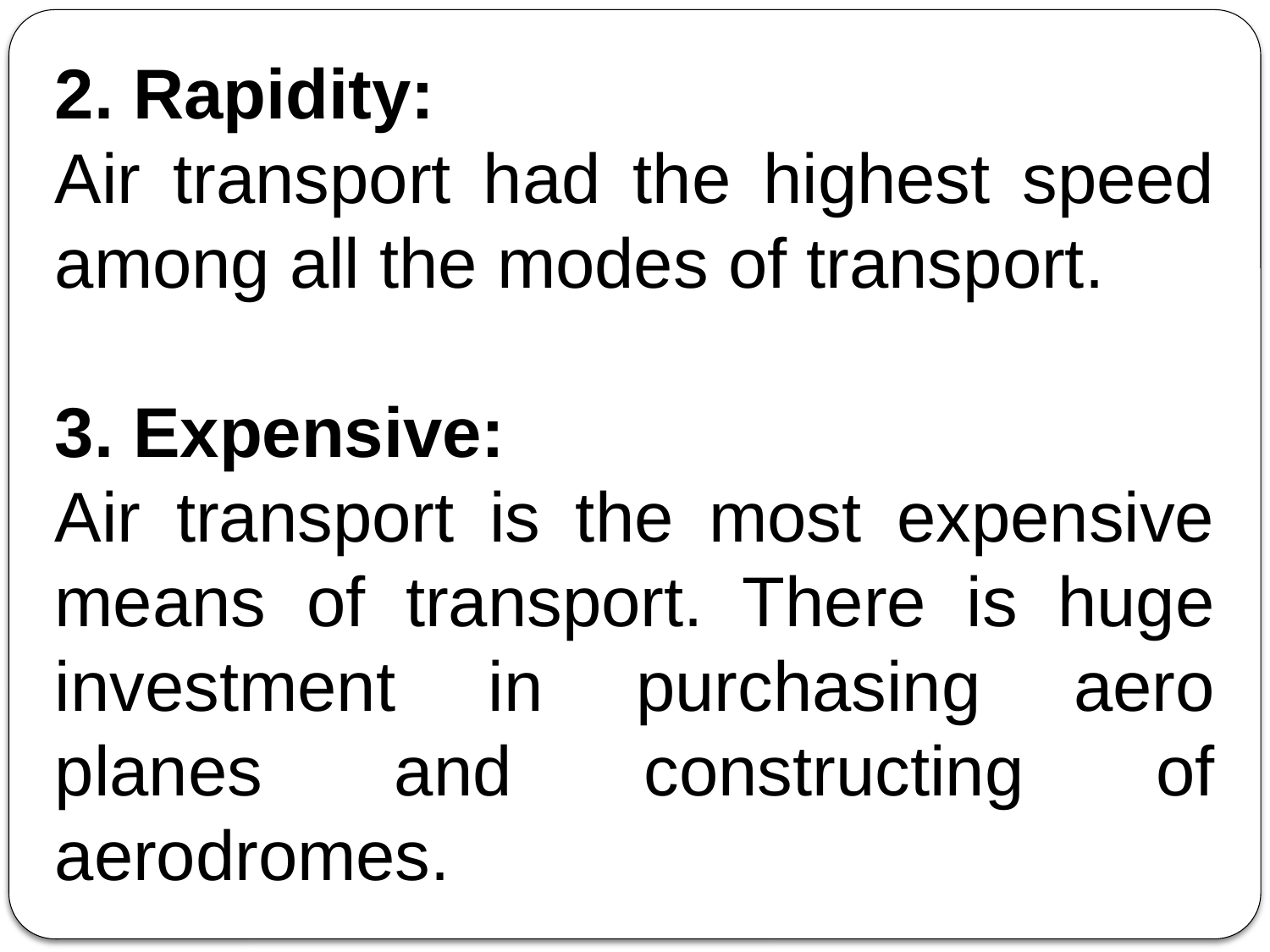

2. Rapidity:
Air transport had the highest speed among all the modes of transport.

3. Expensive:
Air transport is the most expensive means of transport. There is huge investment in purchasing aero planes and constructing of aerodromes.